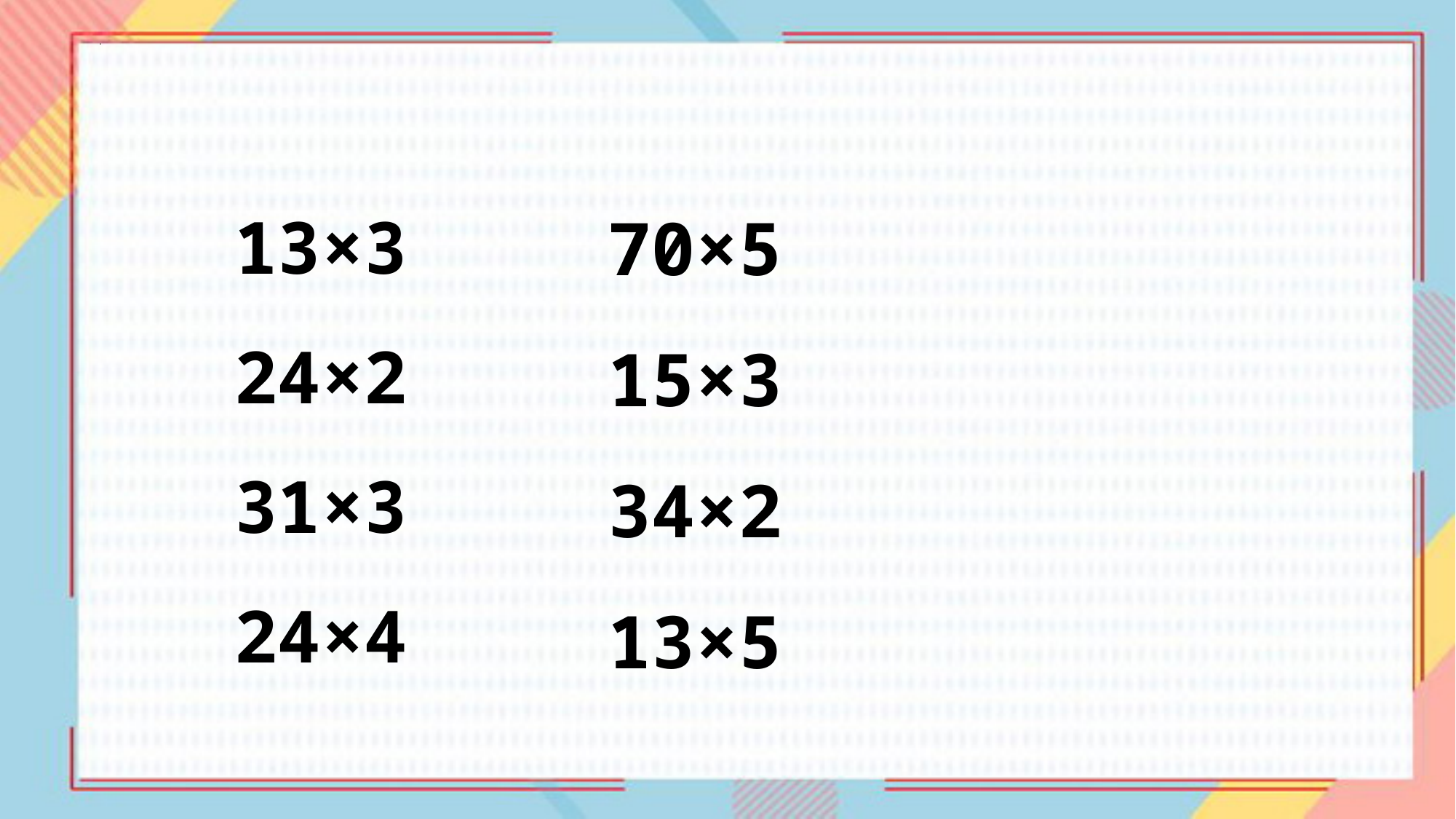

70×5
15×3
34×2
13×5
13×3
24×2
31×3
24×4